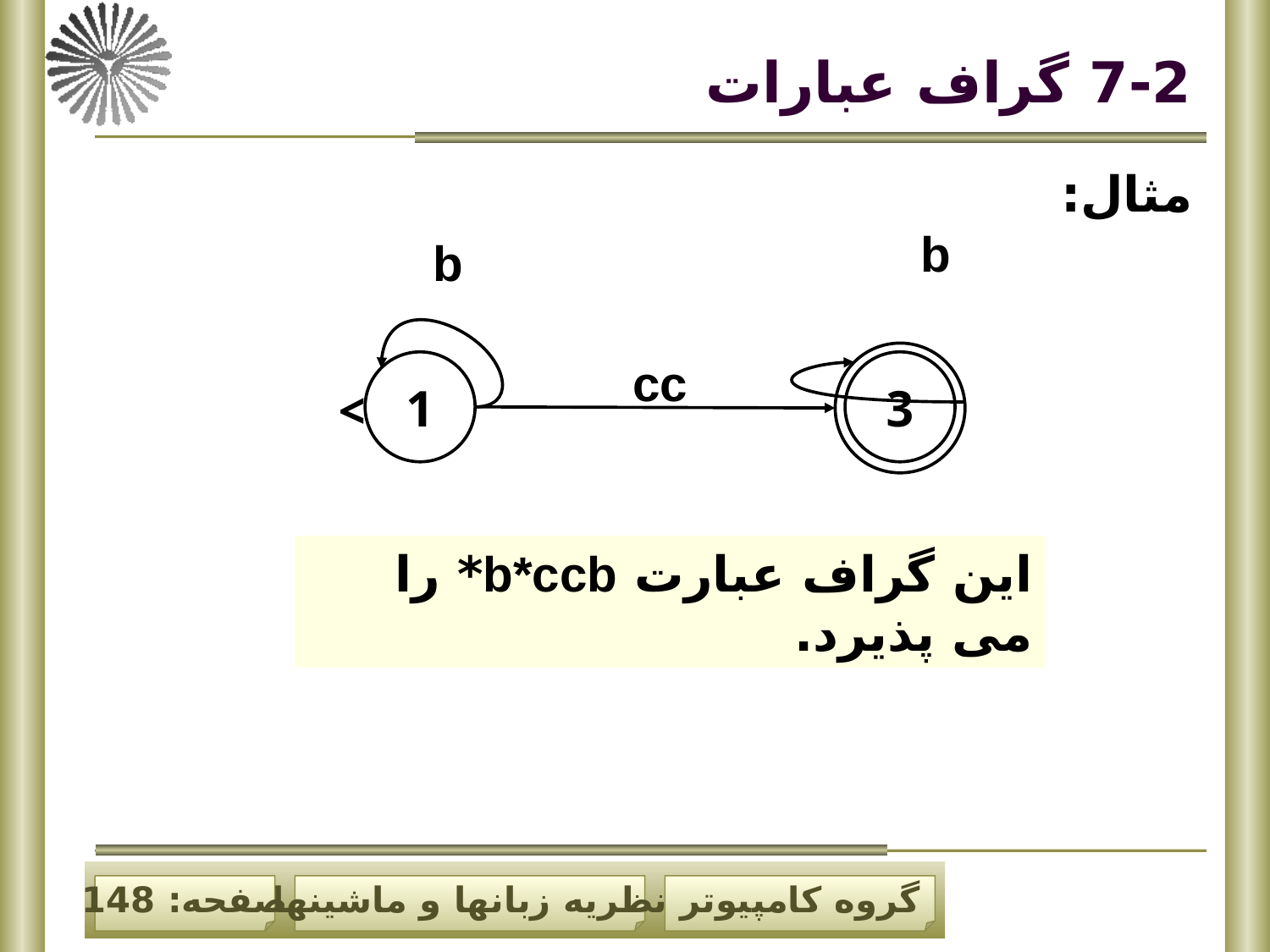

# 7-2 گراف عبارات
مثال:
b
b

cc
1
3
>
این گراف عبارت b*ccb* را می پذیرد.